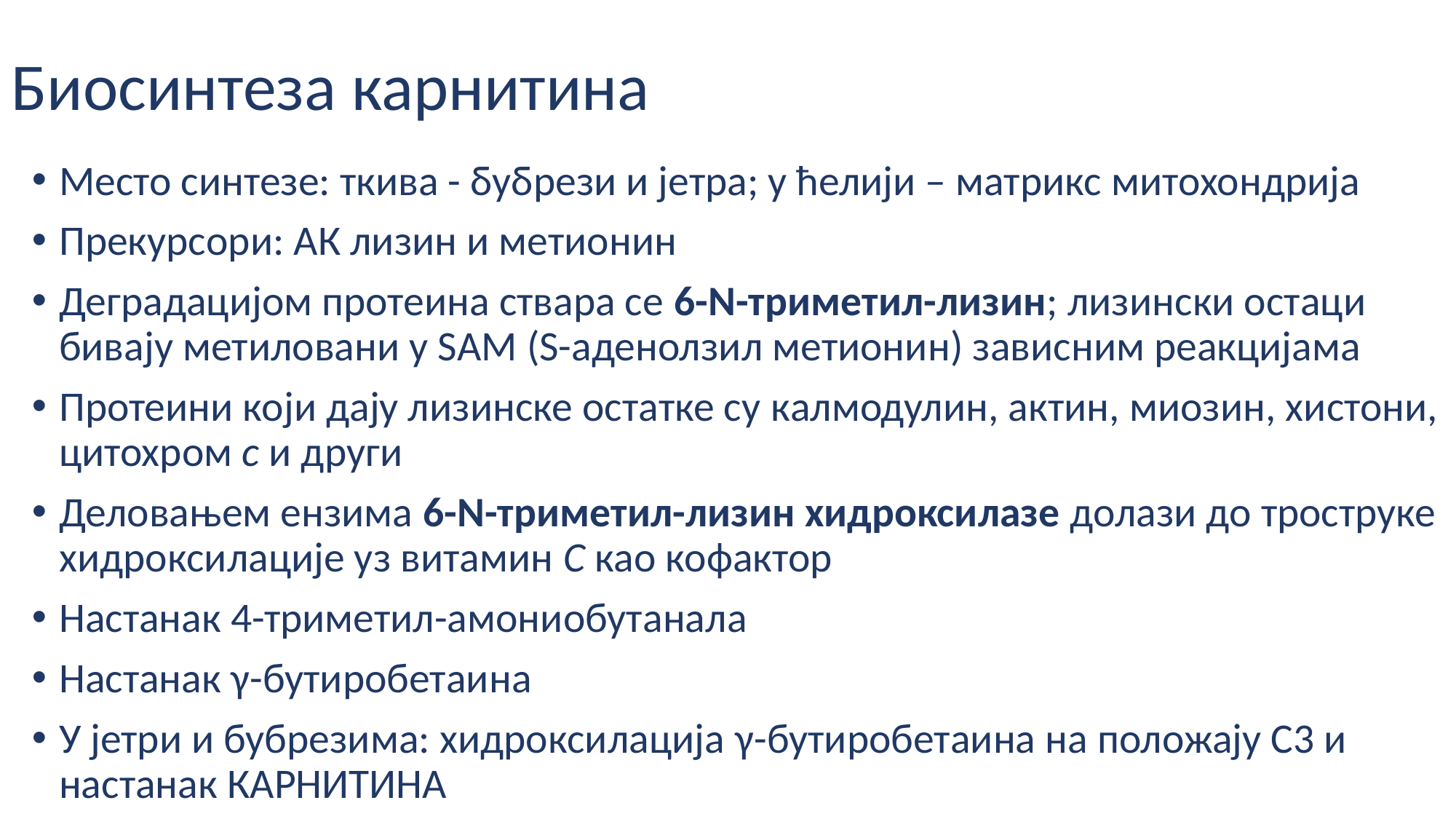

# Биосинтеза карнитина
Место синтезе: ткива - бубрези и јетра; у ћелији – матрикс митохондрија
Прекурсори: АК лизин и метионин
Деградацијом протеина ствара се 6-N-триметил-лизин; лизински остаци бивају метиловани у SАМ (S-аденолзил метионин) зависним реакцијама
Протеини који дају лизинске остатке су калмодулин, актин, миозин, хистони, цитохром с и други
Деловањем ензима 6-N-триметил-лизин хидроксилазе долази до троструке хидроксилације уз витамин С као кофактор
Настанак 4-триметил-амониобутанала
Настанак γ-бутиробетаина
У јетри и бубрезима: хидроксилација γ-бутиробетаина на положају С3 и настанак КАРНИТИНА